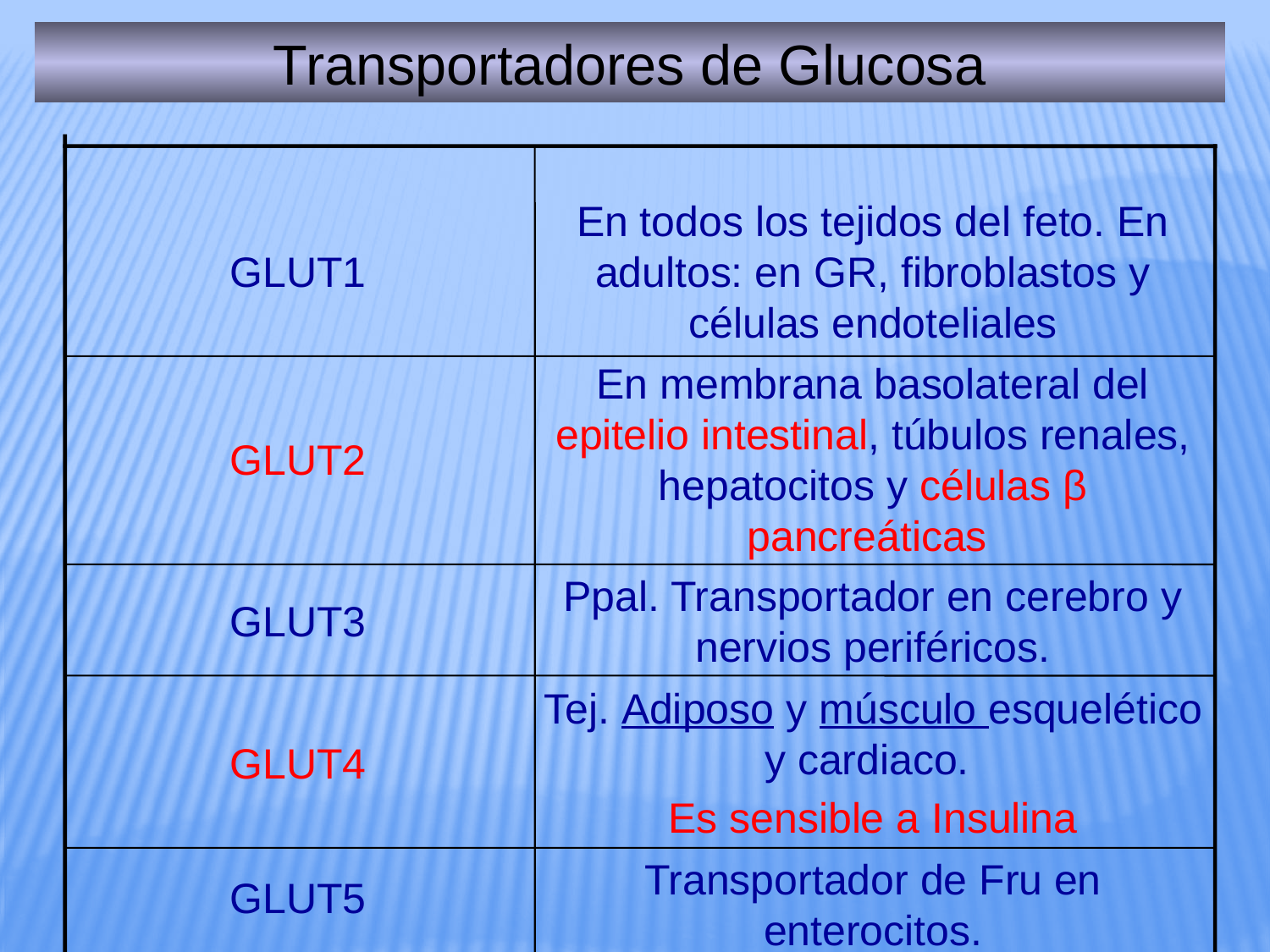

Transportadores de Glucosa

GLUT1
En todos los tejidos del feto. En adultos: en GR, fibroblastos y células endoteliales
GLUT2
En membrana basolateral del epitelio intestinal, túbulos renales, hepatocitos y células β pancreáticas

GLUT3

Ppal. Transportador en cerebro y nervios periféricos.
GLUT4

Tej. Adiposo y músculo esquelético y cardiaco.
Es sensible a Insulina
GLUT5

Transportador de Fru en enterocitos.